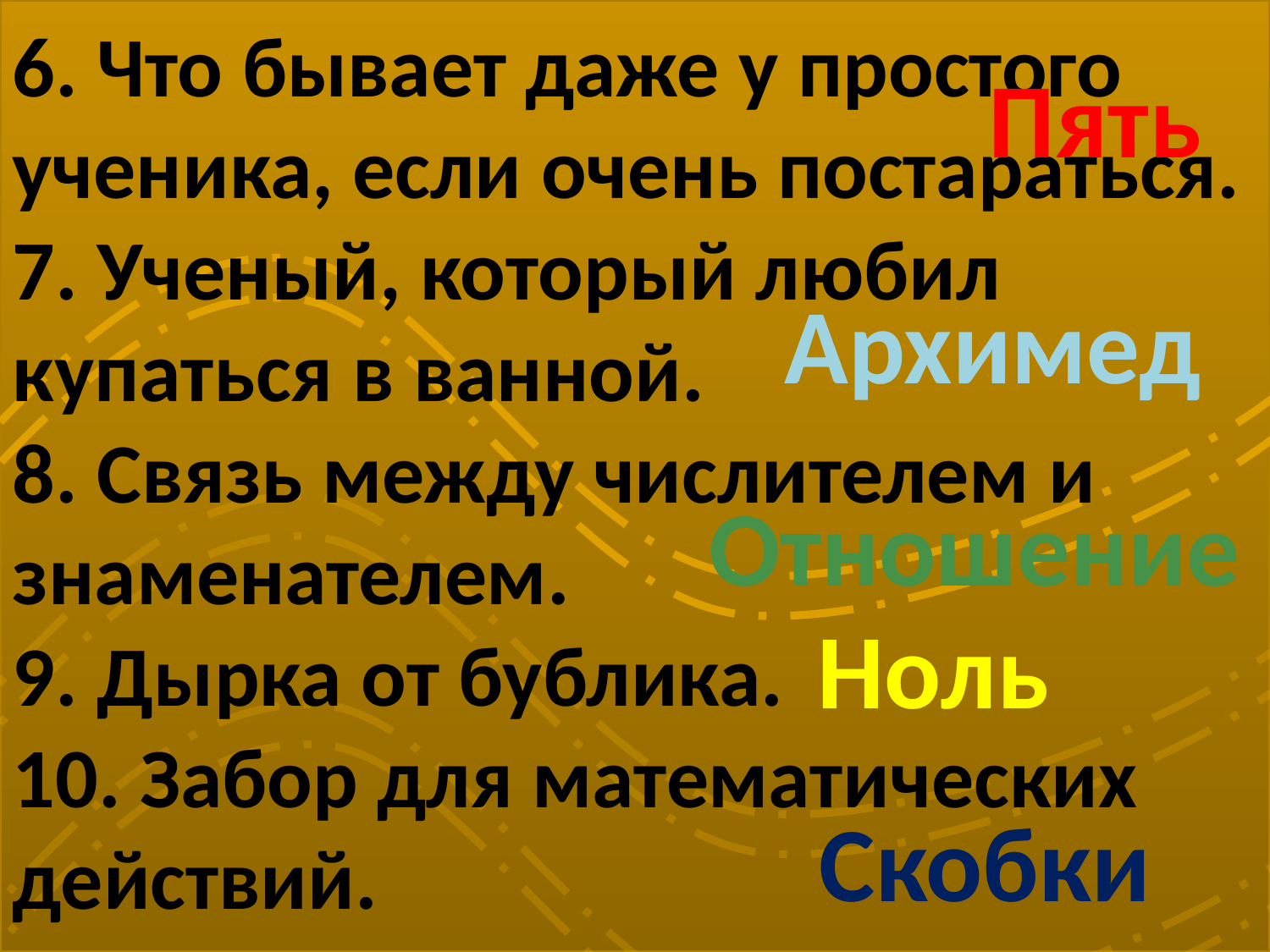

6. Что бывает даже у простого ученика, если очень постараться.
7. Ученый, который любил купаться в ванной.
8. Связь между числителем и знаменателем.
9. Дырка от бублика.
10. Забор для математических действий.
Пять
Архимед
Отношение
Ноль
Скобки